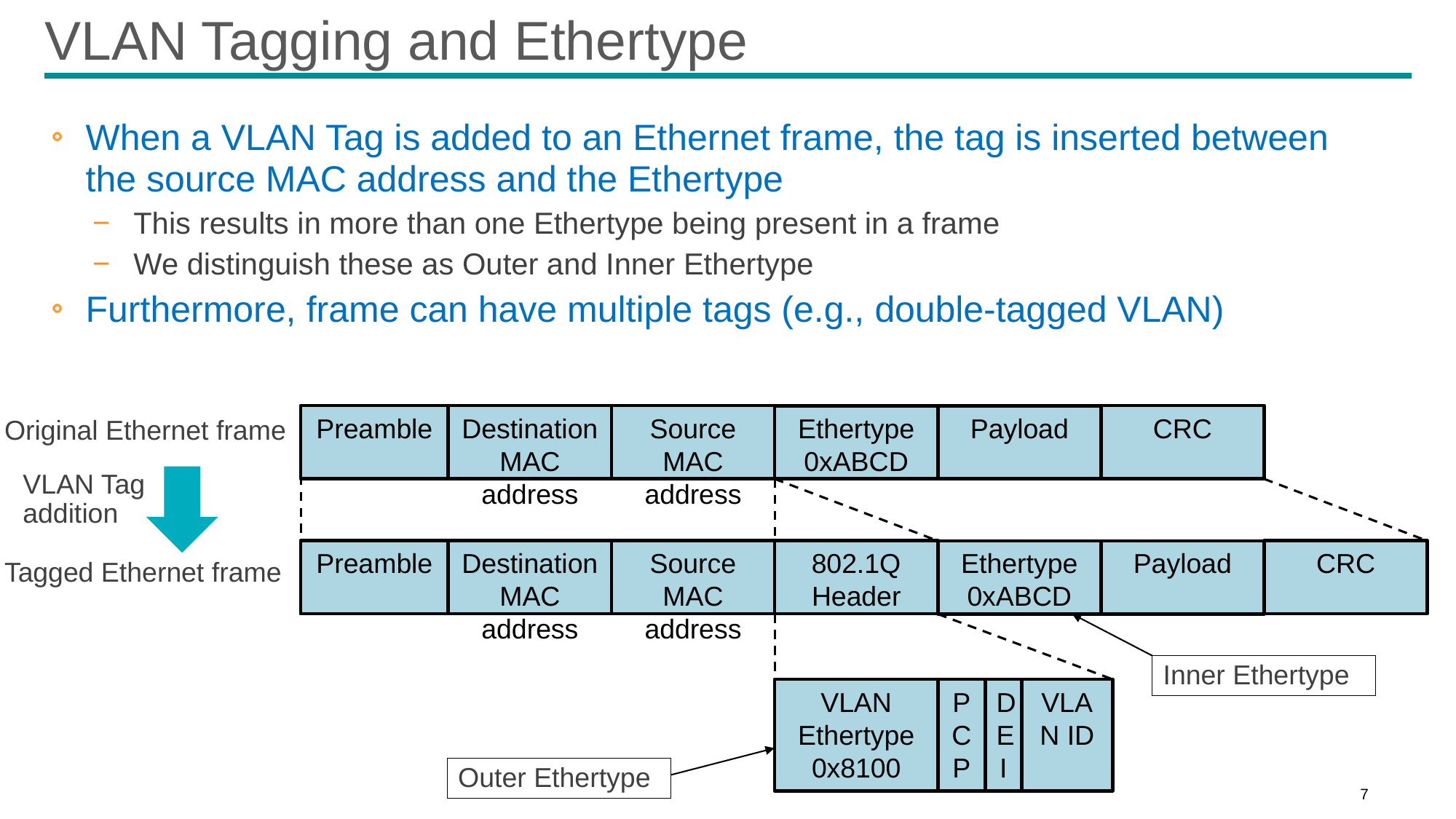

# VLAN Tagging and Ethertype
When a VLAN Tag is added to an Ethernet frame, the tag is inserted between the source MAC address and the Ethertype
This results in more than one Ethertype being present in a frame
We distinguish these as Outer and Inner Ethertype
Furthermore, frame can have multiple tags (e.g., double-tagged VLAN)
Preamble
Destination MAC address
Source MAC address
CRC
Ethertype
0xABCD
Payload
Original Ethernet frame
VLAN Tag addition

802.1Q Header
Preamble
Destination MAC address
Source MAC address
CRC
Ethertype
0xABCD

Payload
Tagged Ethernet frame
Inner Ethertype
VLAN Ethertype
0x8100
PCP
DEI
VLAN ID
Outer Ethertype